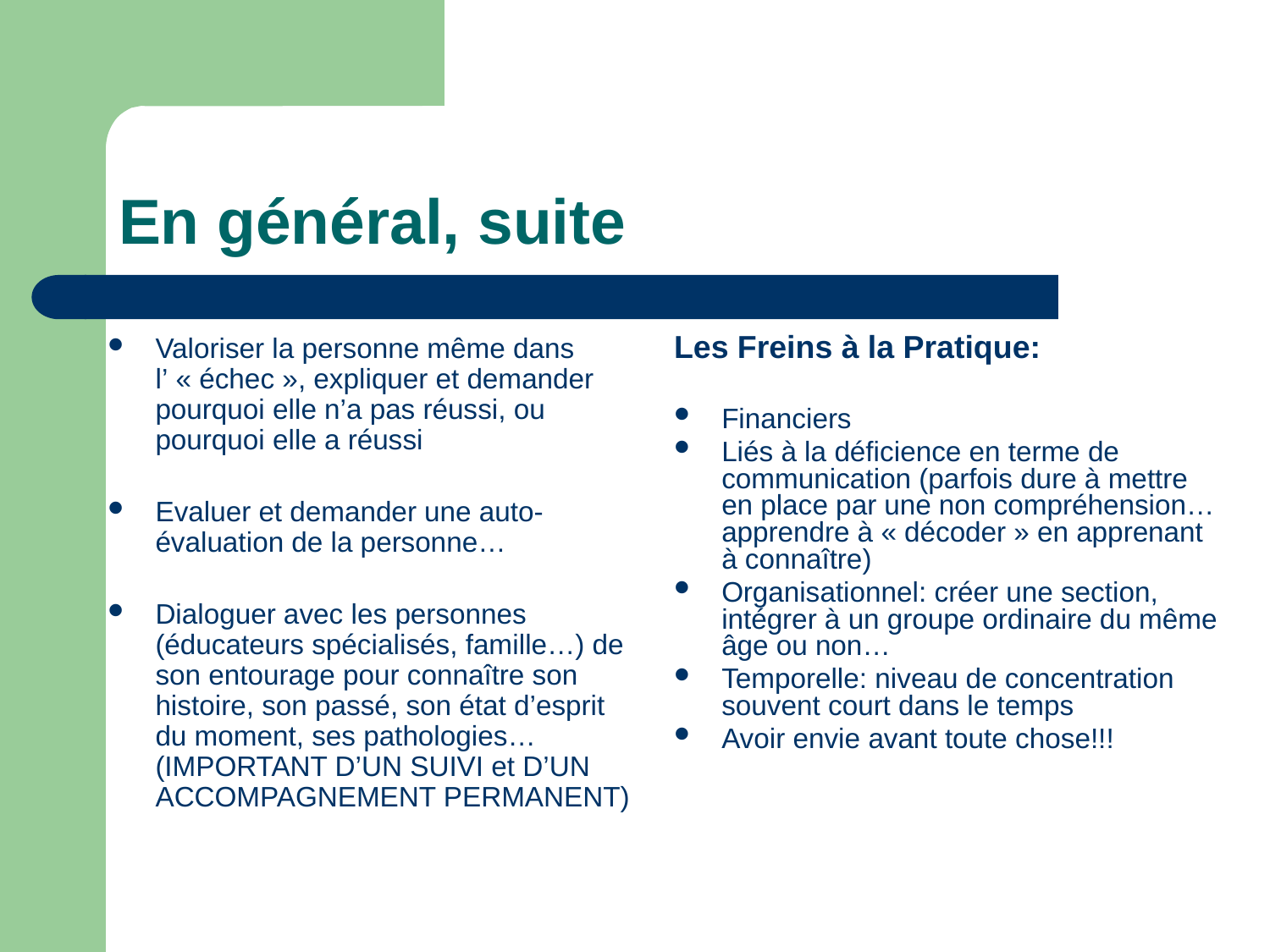

# En général, suite
Valoriser la personne même dans l’ « échec », expliquer et demander pourquoi elle n’a pas réussi, ou pourquoi elle a réussi

Evaluer et demander une auto-évaluation de la personne…

Dialoguer avec les personnes (éducateurs spécialisés, famille…) de son entourage pour connaître son histoire, son passé, son état d’esprit du moment, ses pathologies… (IMPORTANT D’UN SUIVI et D’UN ACCOMPAGNEMENT PERMANENT)

Les Freins à la Pratique:

Financiers
Liés à la déficience en terme de communication (parfois dure à mettre en place par une non compréhension… apprendre à « décoder » en apprenant à connaître)
Organisationnel: créer une section, intégrer à un groupe ordinaire du même âge ou non…
Temporelle: niveau de concentration souvent court dans le temps
Avoir envie avant toute chose!!!